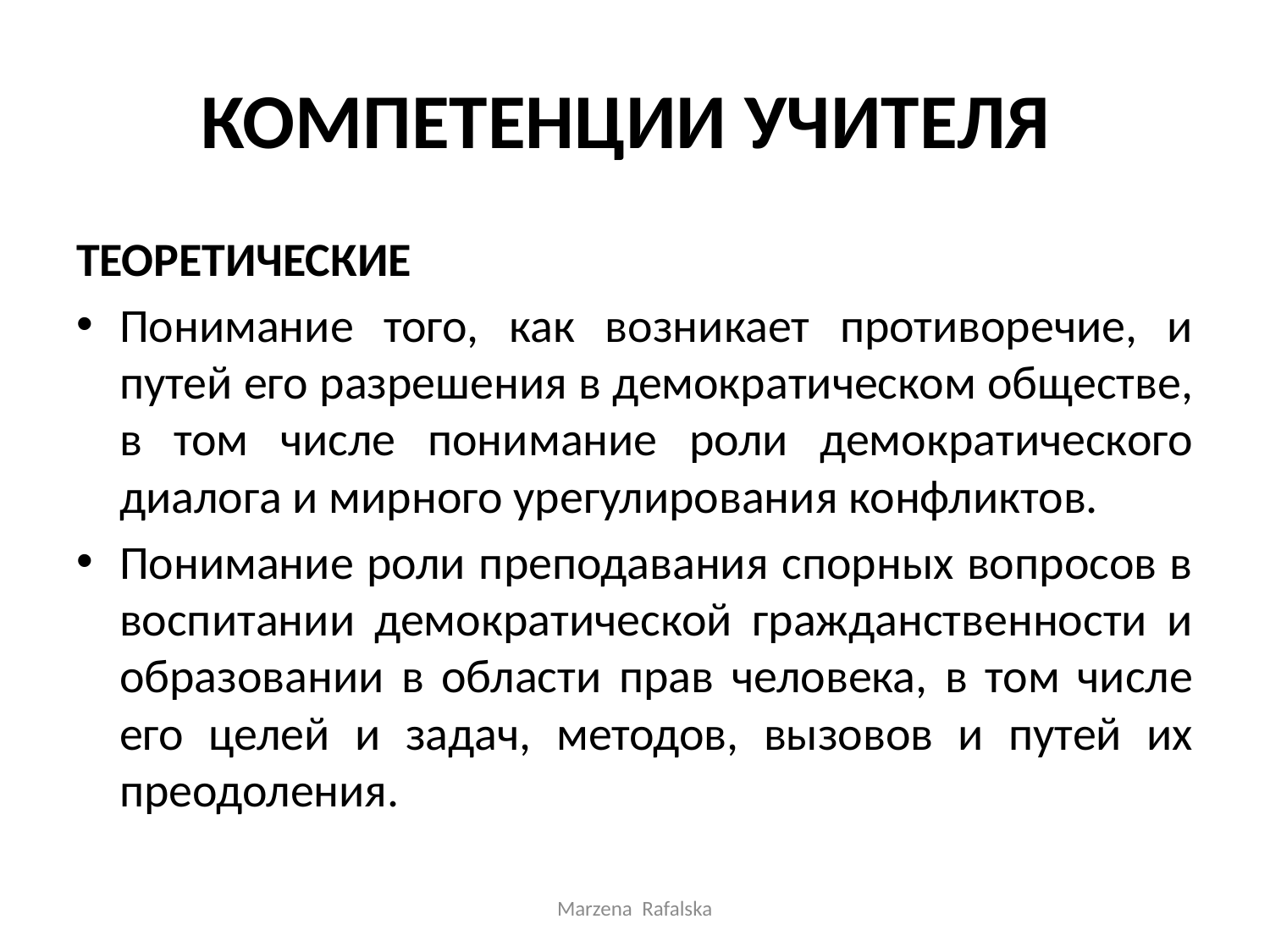

# КОМПЕТЕНЦИИ УЧИТЕЛЯ
ТЕОРЕТИЧЕСКИЕ
Понимание того, как возникает противоречие, и путей его разрешения в демократическом обществе, в том числе понимание роли демократического диалога и мирного урегулирования конфликтов.
Понимание роли преподавания спорных вопросов в воспитании демократической гражданственности и образовании в области прав человека, в том числе его целей и задач, методов, вызовов и путей их преодоления.

Marzena  Rafalska